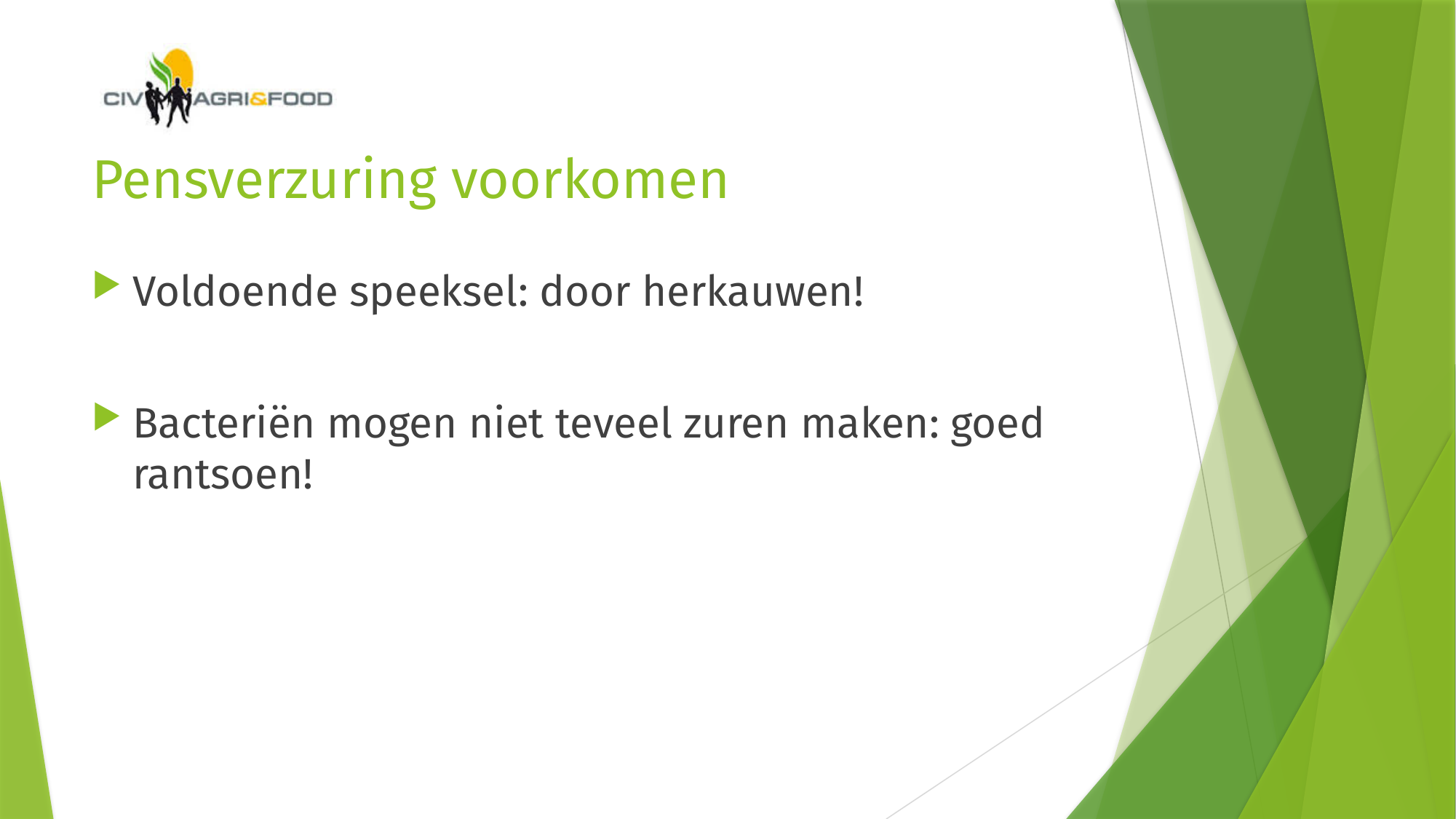

# Pensverzuring voorkomen
Voldoende speeksel: door herkauwen!

Bacteriën mogen niet teveel zuren maken: goed rantsoen!